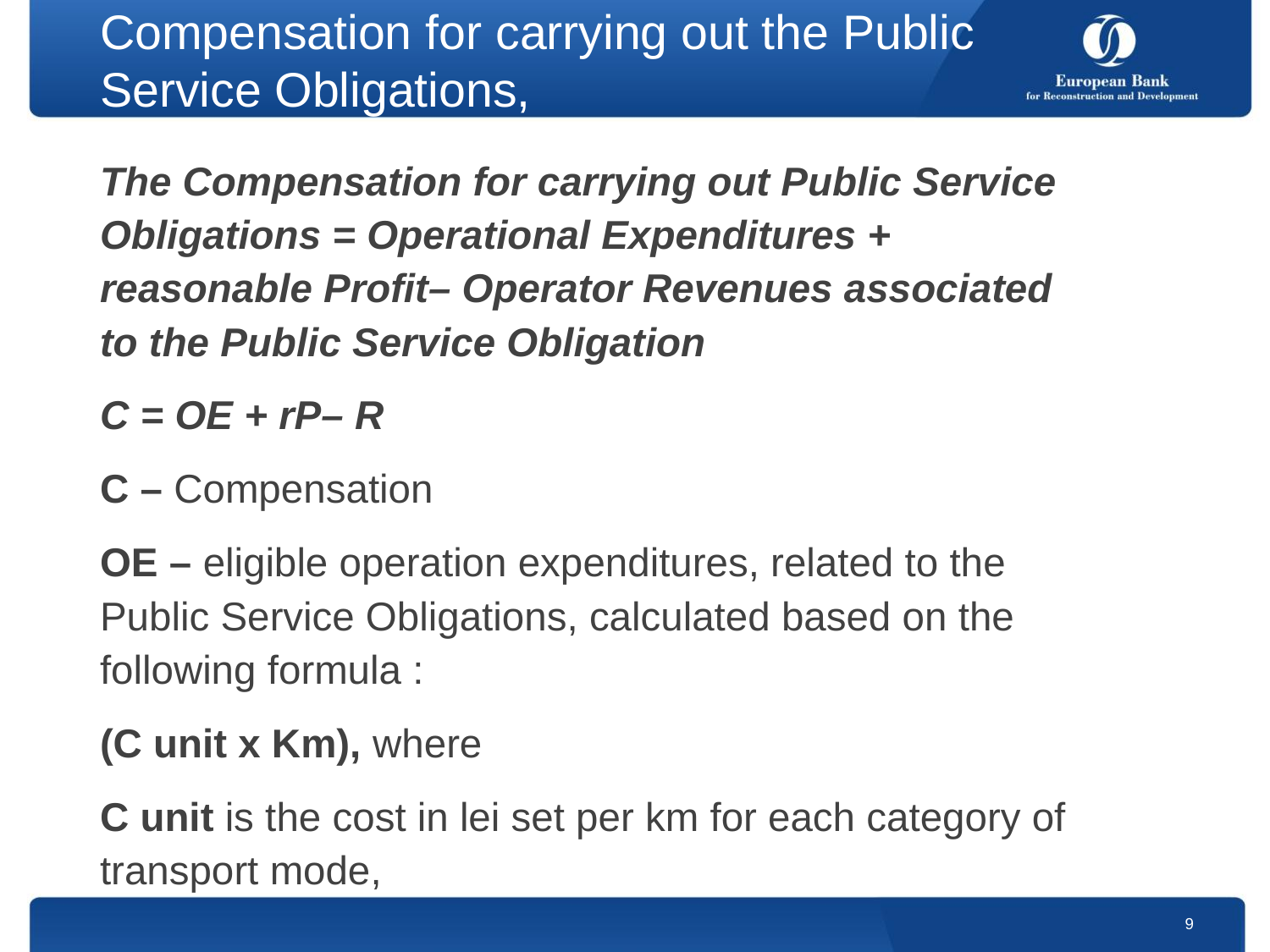

# Compensation for carrying out the Public Service Obligations,
The Compensation for carrying out Public Service Obligations = Operational Expenditures + reasonable Profit– Operator Revenues associated to the Public Service Obligation
C = OE + rP– R
C – Compensation
OE – eligible operation expenditures, related to the Public Service Obligations, calculated based on the following formula :
(C unit x Km), where
C unit is the cost in lei set per km for each category of transport mode,
9